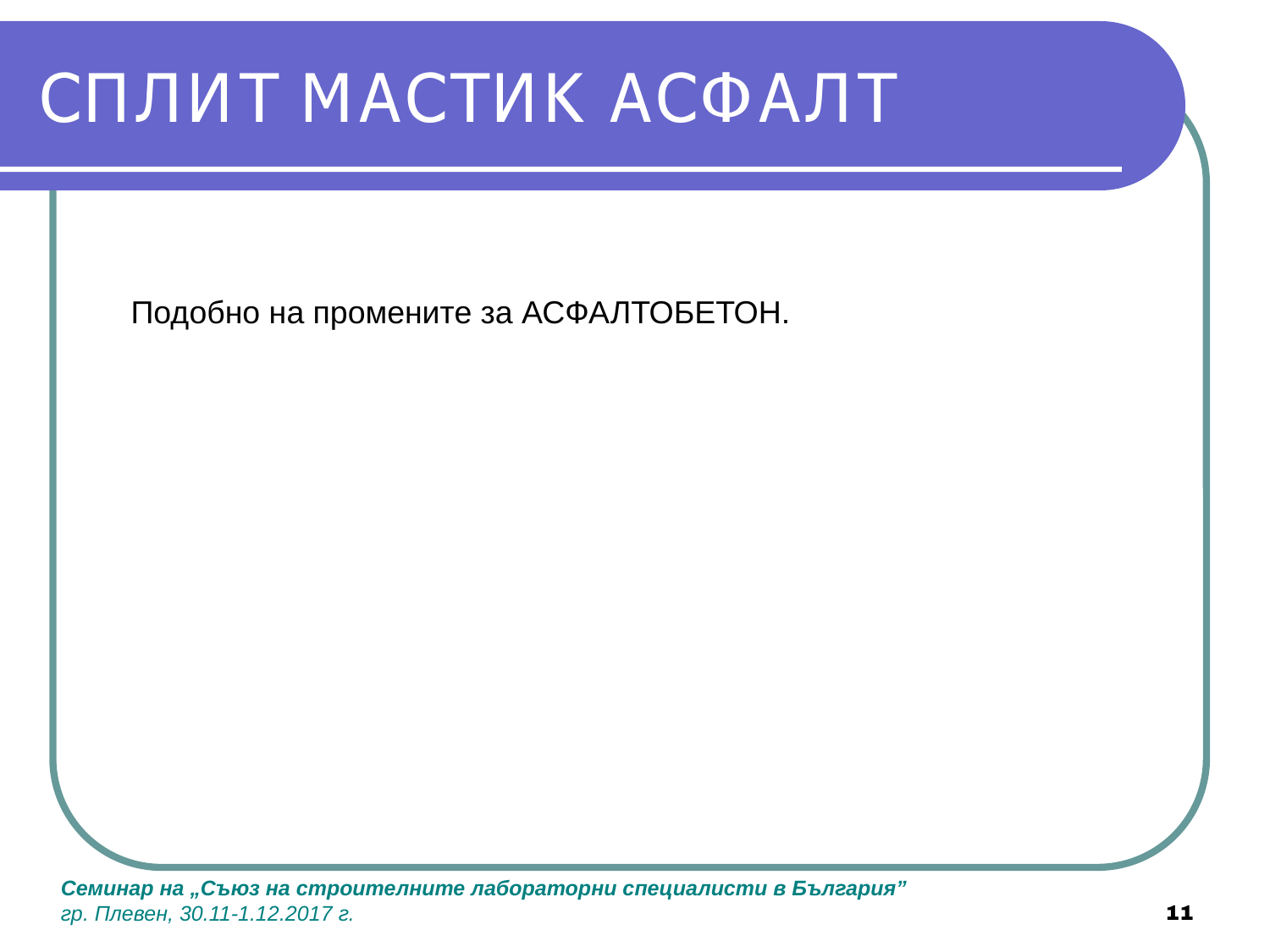

# СПЛИТ МАСТИК АСФАЛТ
Подобно на промените за АСФАЛТОБЕТОН.
11
Семинар на „Съюз на строителните лабораторни специалисти в България”
гр. Плевен, 30.11-1.12.2017 г.